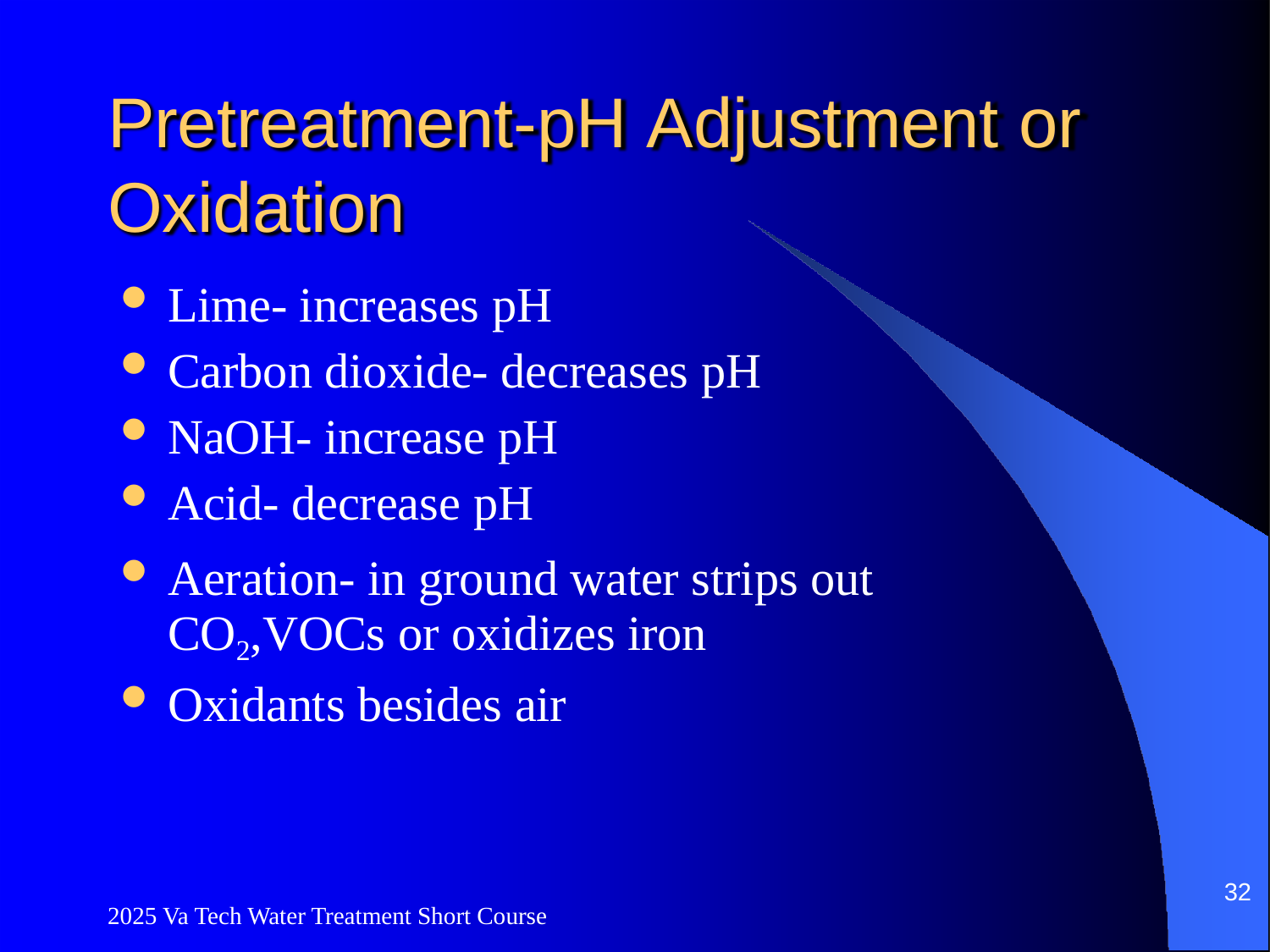

# Pretreatment-pH Adjustment or  Oxidation

Lime- increases pH
Carbon dioxide- decreases pH
NaOH- increase pH
Acid- decrease pH
Aeration- in ground water strips out  CO2,VOCs or oxidizes iron
Oxidants besides air
32
2025 Va Tech Water Treatment Short Course